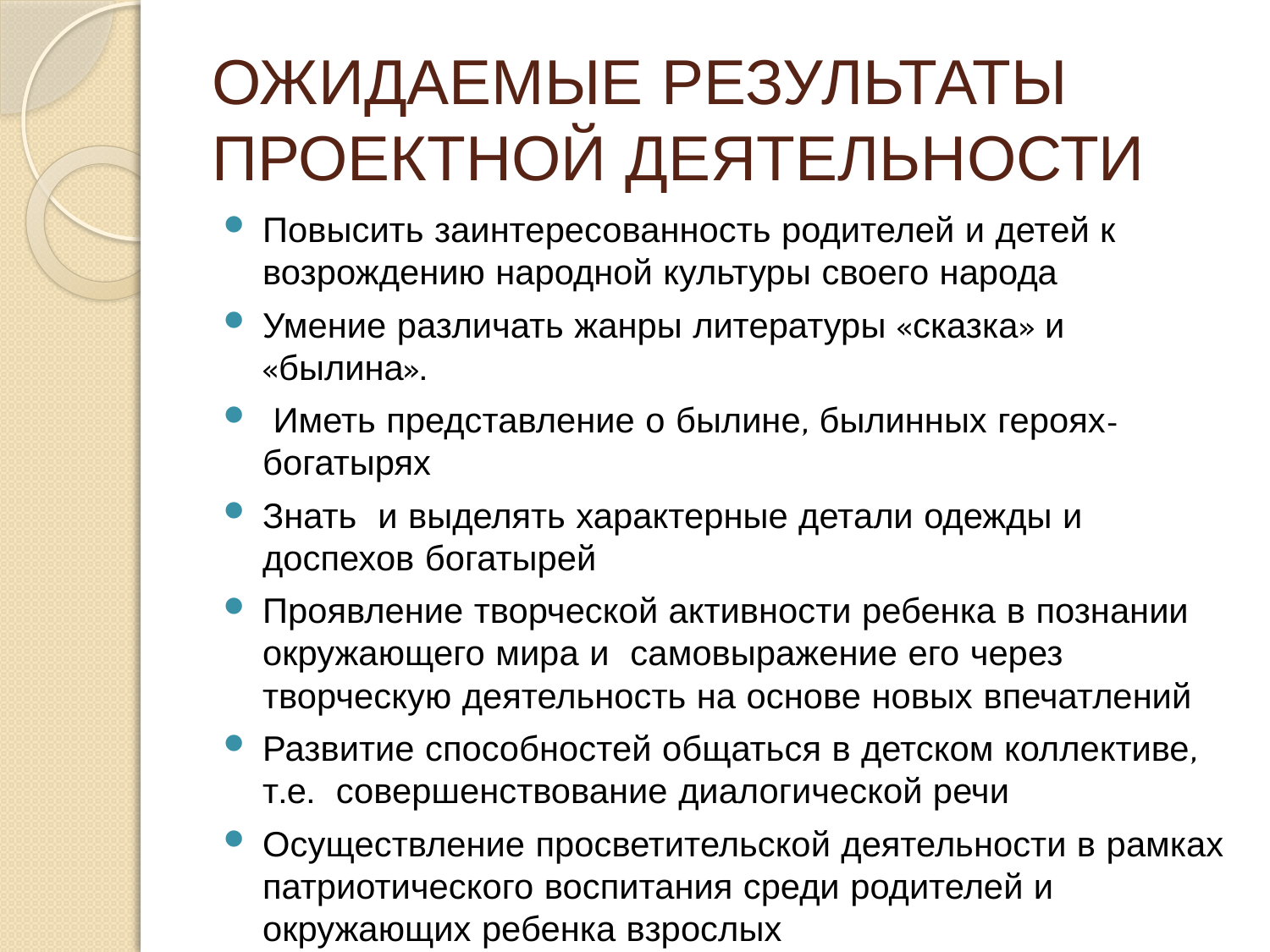

# ОЖИДАЕМЫЕ РЕЗУЛЬТАТЫ ПРОЕКТНОЙ ДЕЯТЕЛЬНОСТИ
Повысить заинтересованность родителей и детей к возрождению народной культуры своего народа
Умение различать жанры литературы «сказка» и «былина».
 Иметь представление о былине, былинных героях-богатырях
Знать  и выделять характерные детали одежды и доспехов богатырей
Проявление творческой активности ребенка в познании окружающего мира и  самовыражение его через творческую деятельность на основе новых впечатлений
Развитие способностей общаться в детском коллективе, т.е.  совершенствование диалогической речи
Осуществление просветительской деятельности в рамках патриотического воспитания среди родителей и окружающих ребенка взрослых